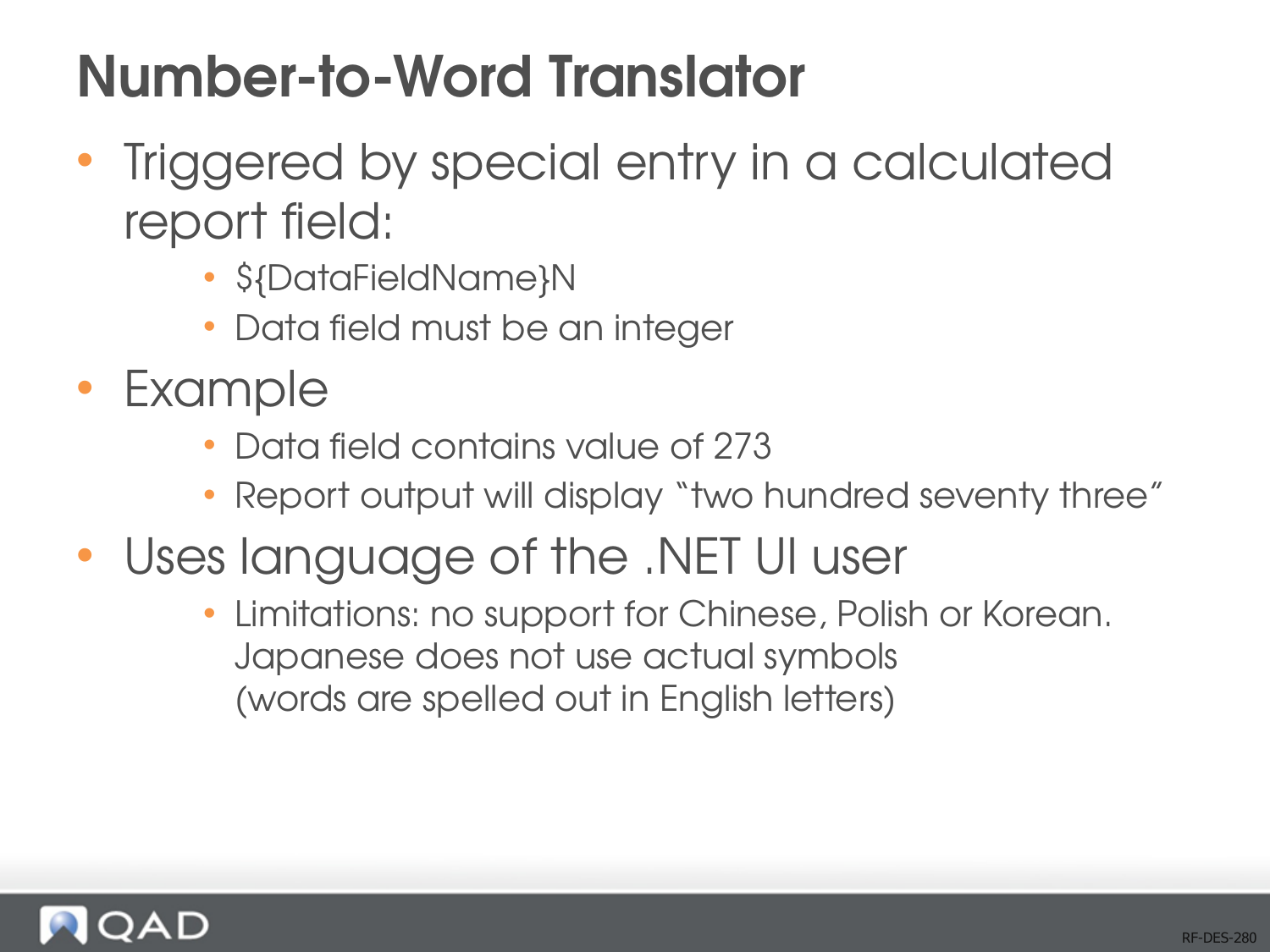

# Number-to-Word Translator
Triggered by special entry in a calculated report field:
${DataFieldName}N
Data field must be an integer
Example
Data field contains value of 273
Report output will display “two hundred seventy three”
Uses language of the .NET UI user
Limitations: no support for Chinese, Polish or Korean.  Japanese does not use actual symbols
(words are spelled out in English letters)
RF-DES-280